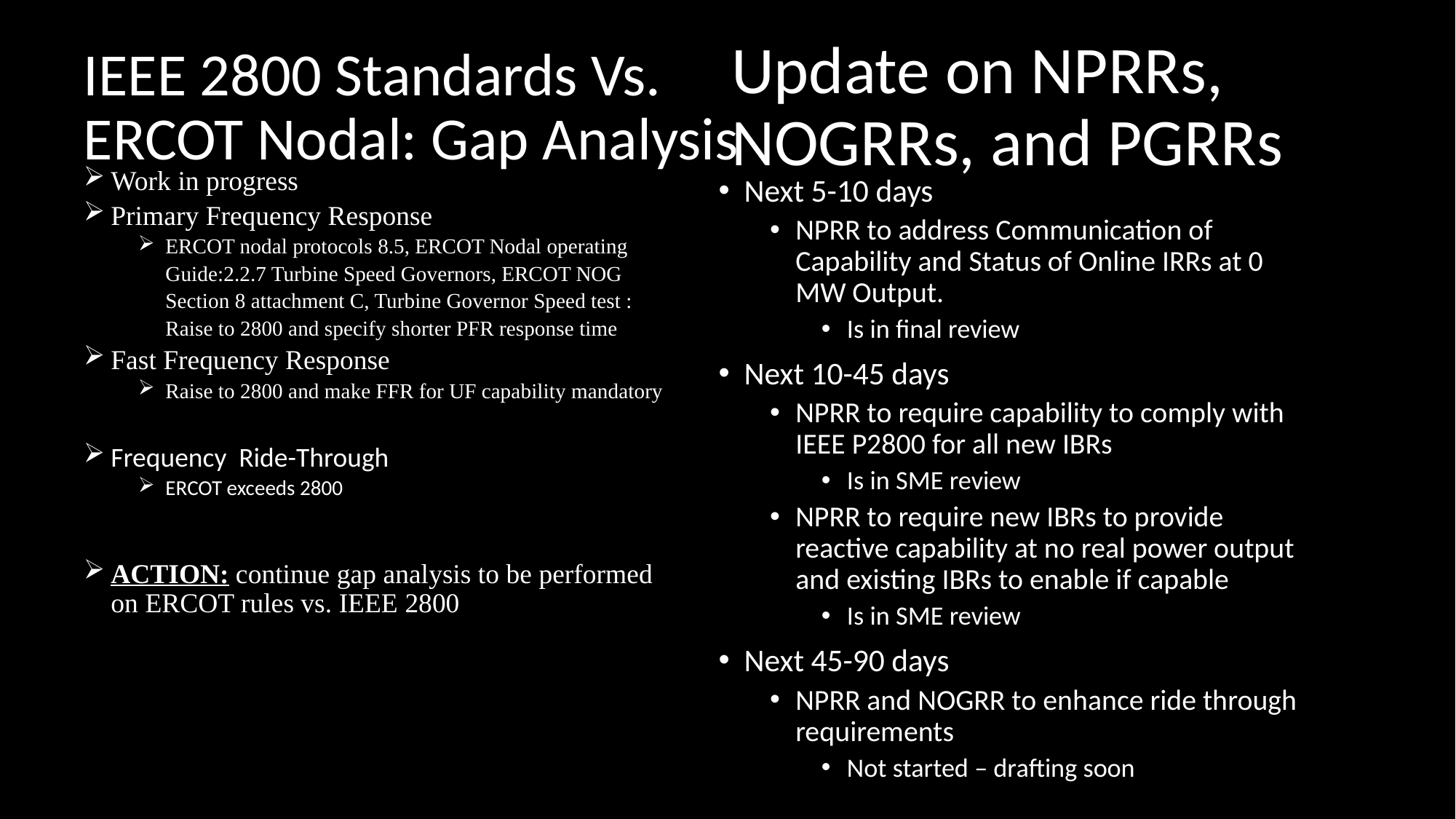

Update on NPRRs, NOGRRs, and PGRRs
IEEE 2800 Standards Vs. ERCOT Nodal: Gap Analysis
Work in progress
Primary Frequency Response
ERCOT nodal protocols 8.5, ERCOT Nodal operating Guide:2.2.7 Turbine Speed Governors, ERCOT NOG Section 8 attachment C, Turbine Governor Speed test : Raise to 2800 and specify shorter PFR response time
Fast Frequency Response
Raise to 2800 and make FFR for UF capability mandatory

Frequency  Ride-Through
ERCOT exceeds 2800

ACTION: continue gap analysis to be performed on ERCOT rules vs. IEEE 2800
Next 5-10 days
NPRR to address Communication of Capability and Status of Online IRRs at 0 MW Output.
Is in final review
Next 10-45 days
NPRR to require capability to comply with IEEE P2800 for all new IBRs
Is in SME review
NPRR to require new IBRs to provide reactive capability at no real power output and existing IBRs to enable if capable
Is in SME review
Next 45-90 days
NPRR and NOGRR to enhance ride through requirements
Not started – drafting soon